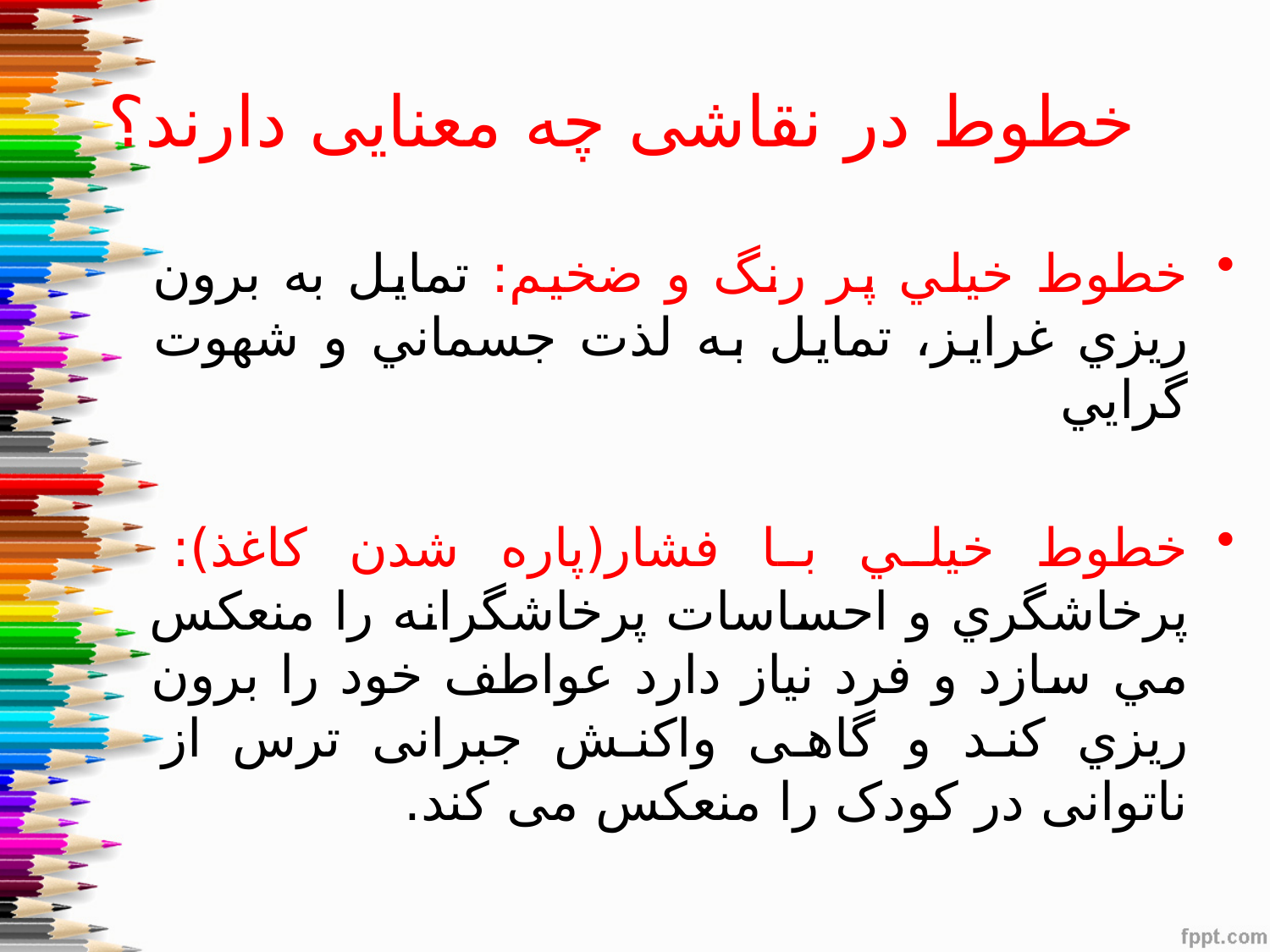

# خطوط در نقاشی چه معنایی دارند؟
خطوط خيلي پر رنگ و ضخيم: تمايل به برون ريزي غرایز، تمايل به لذت جسماني و شهوت گرايي

خطوط خيلي با فشار(پاره شدن کاغذ): پرخاشگري و احساسات پرخاشگرانه را منعكس مي سازد و فرد نياز دارد عواطف خود را برون ريزي كند و گاهی واکنش جبرانی ترس از ناتوانی در کودک را منعکس می کند.